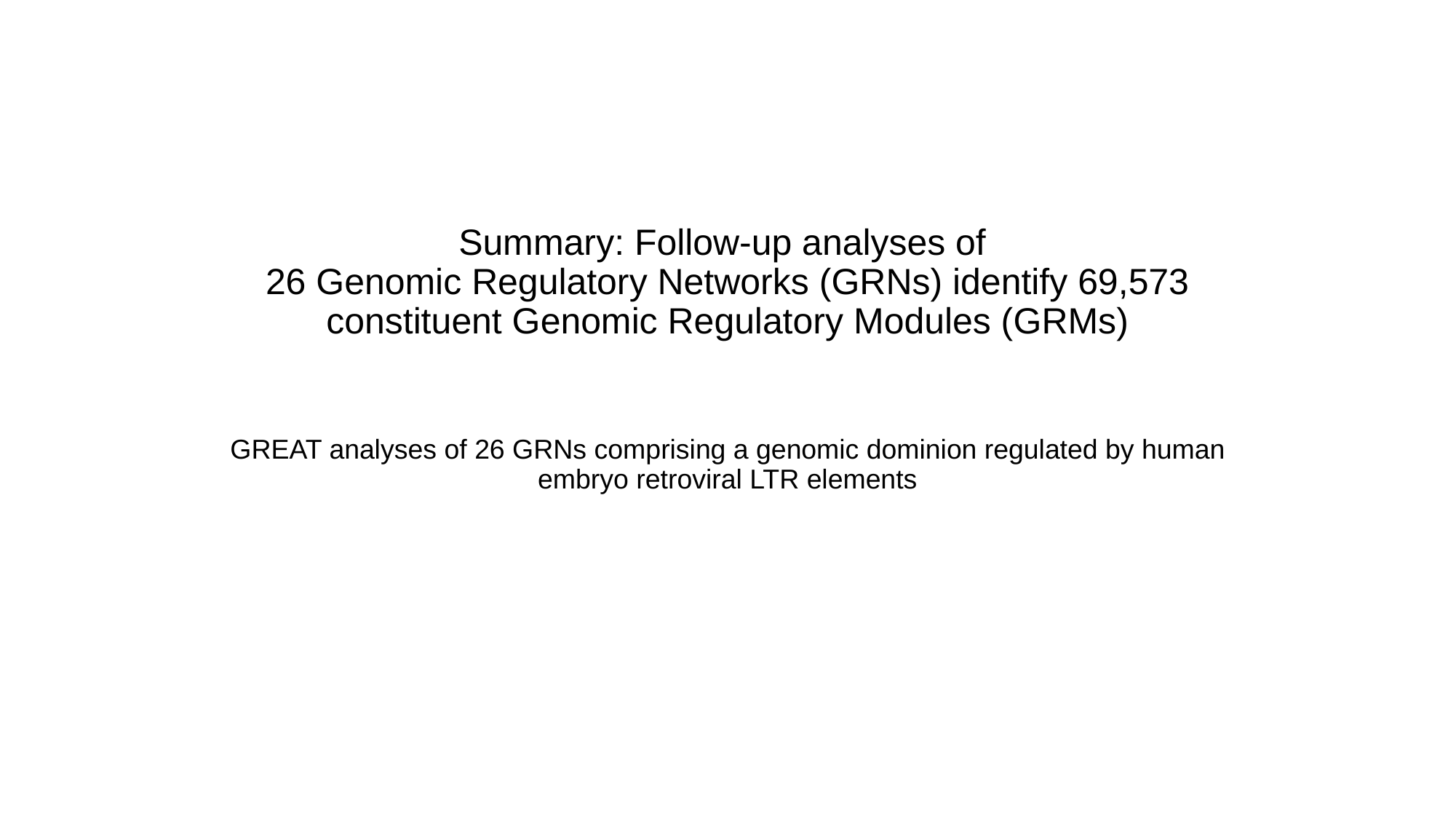

# Summary: Follow-up analyses of 26 Genomic Regulatory Networks (GRNs) identify 69,573 constituent Genomic Regulatory Modules (GRMs)
GREAT analyses of 26 GRNs comprising a genomic dominion regulated by human embryo retroviral LTR elements